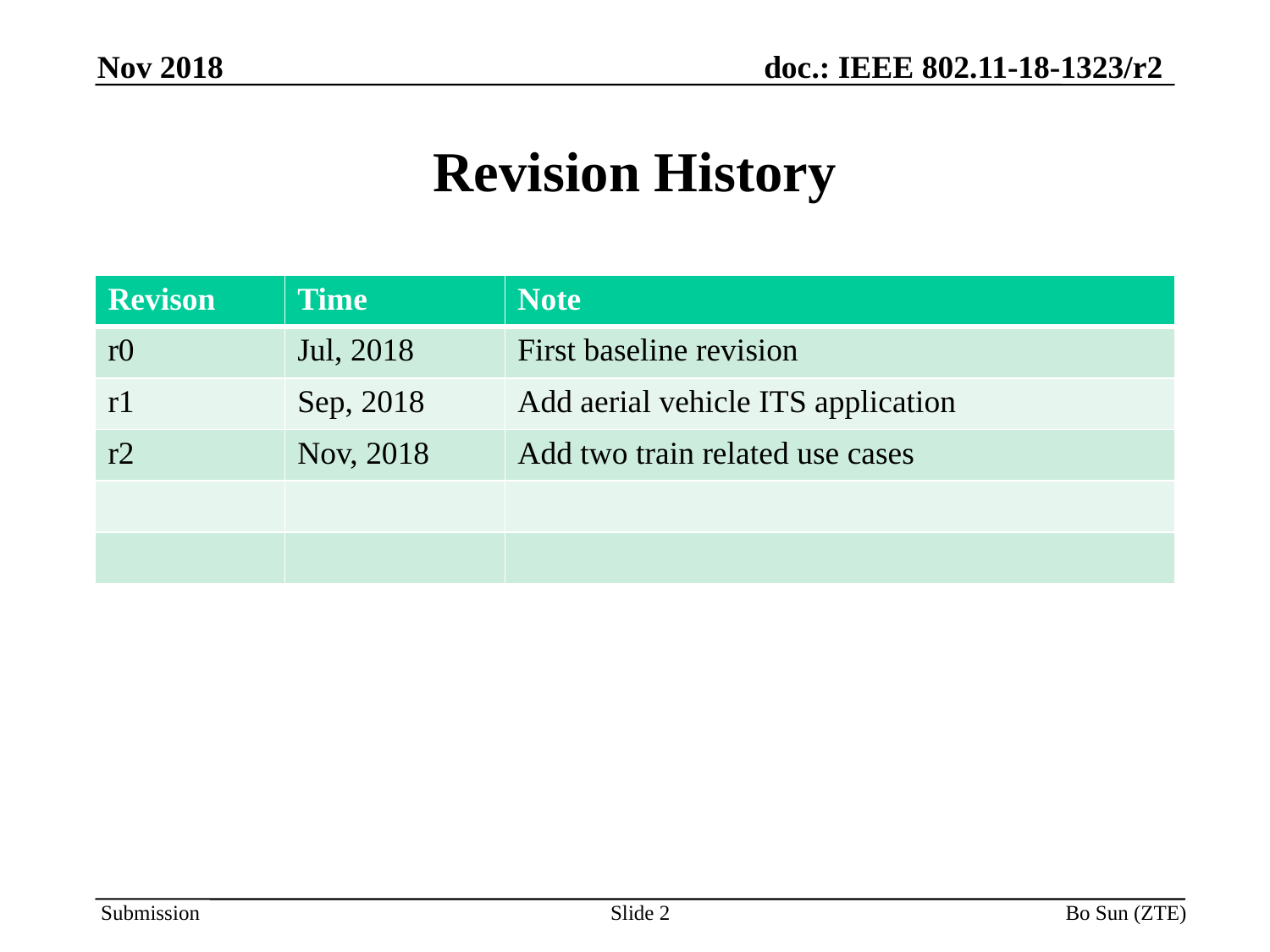

# Revision History
| Revison | Time | Note |
| --- | --- | --- |
| r0 | Jul, 2018 | First baseline revision |
| r1 | Sep, 2018 | Add aerial vehicle ITS application |
| r2 | Nov, 2018 | Add two train related use cases |
|  |  |  |
|  |  |  |
Slide 2
Bo Sun (ZTE)